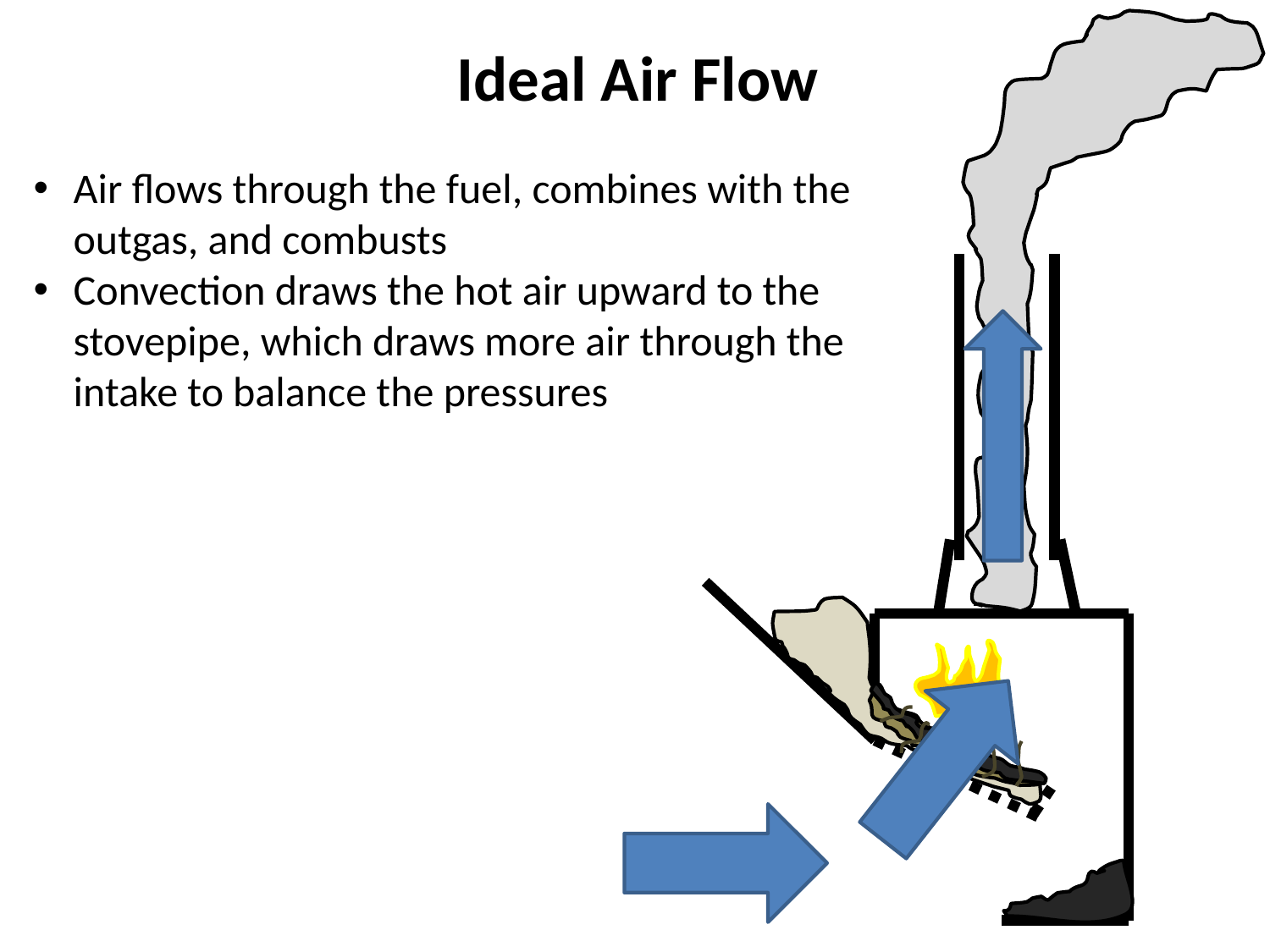

Ideal Air Flow
Air flows through the fuel, combines with the outgas, and combusts
Convection draws the hot air upward to the stovepipe, which draws more air through the intake to balance the pressures